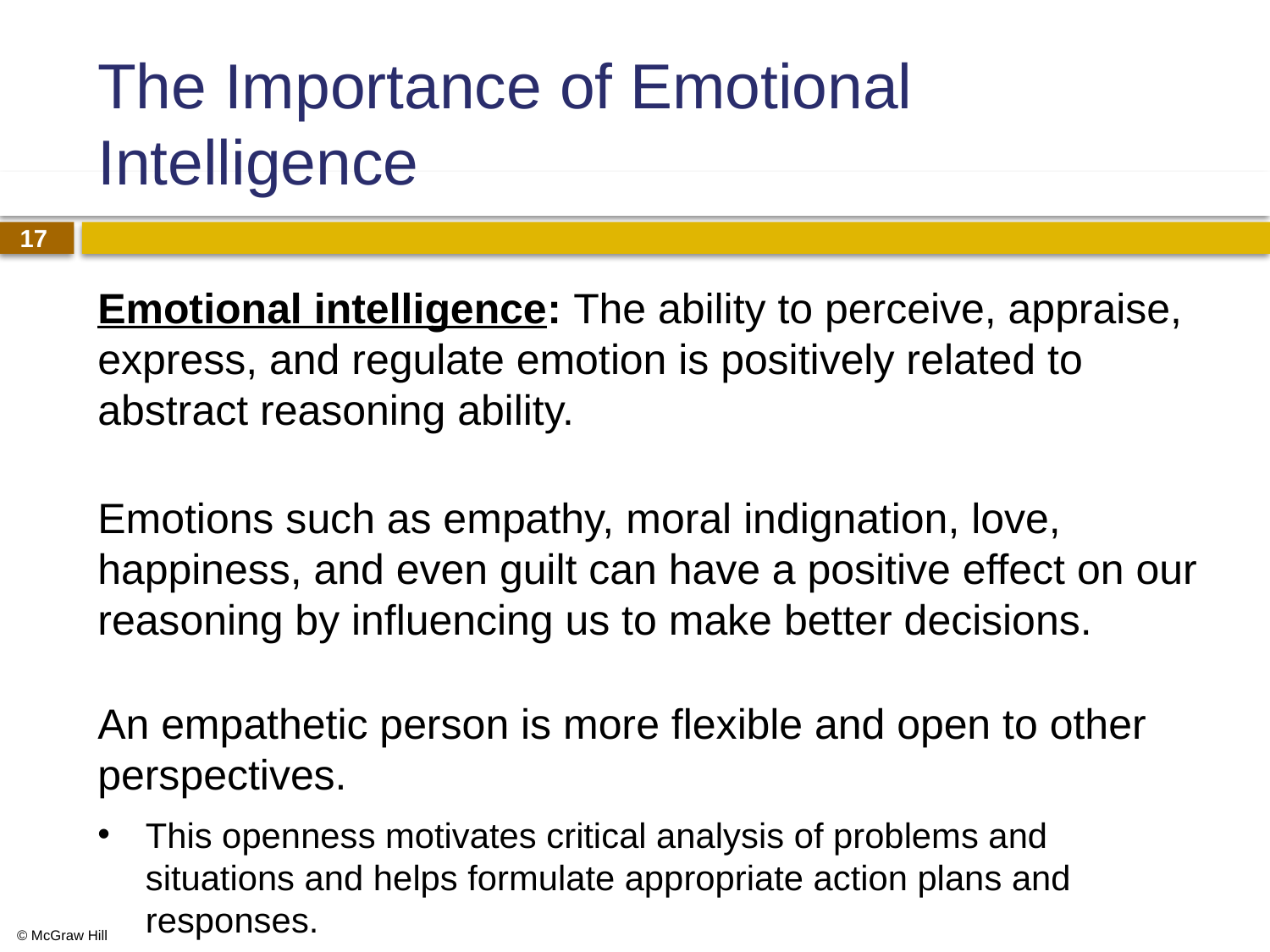

# The Importance of Emotional Intelligence
Emotional intelligence: The ability to perceive, appraise, express, and regulate emotion is positively related to abstract reasoning ability.

Emotions such as empathy, moral indignation, love, happiness, and even guilt can have a positive effect on our reasoning by influencing us to make better decisions.

An empathetic person is more flexible and open to other perspectives.
This openness motivates critical analysis of problems and situations and helps formulate appropriate action plans and responses.